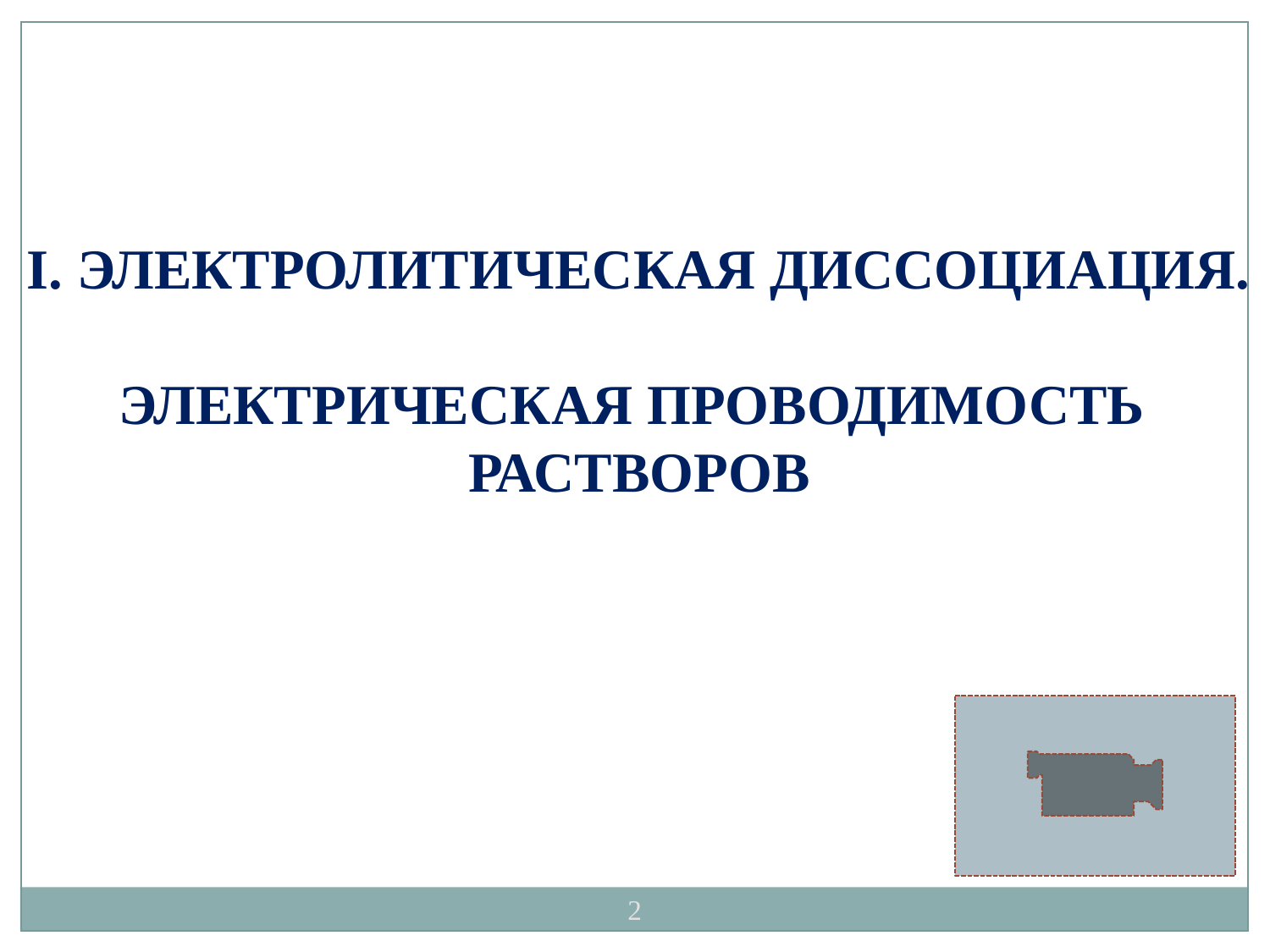

I. ЭЛЕКТРОЛИТИЧЕСКАЯ ДИССОЦИАЦИЯ.

ЭЛЕКТРИЧЕСКАЯ ПРОВОДИМОСТЬ
РАСТВОРОВ

2